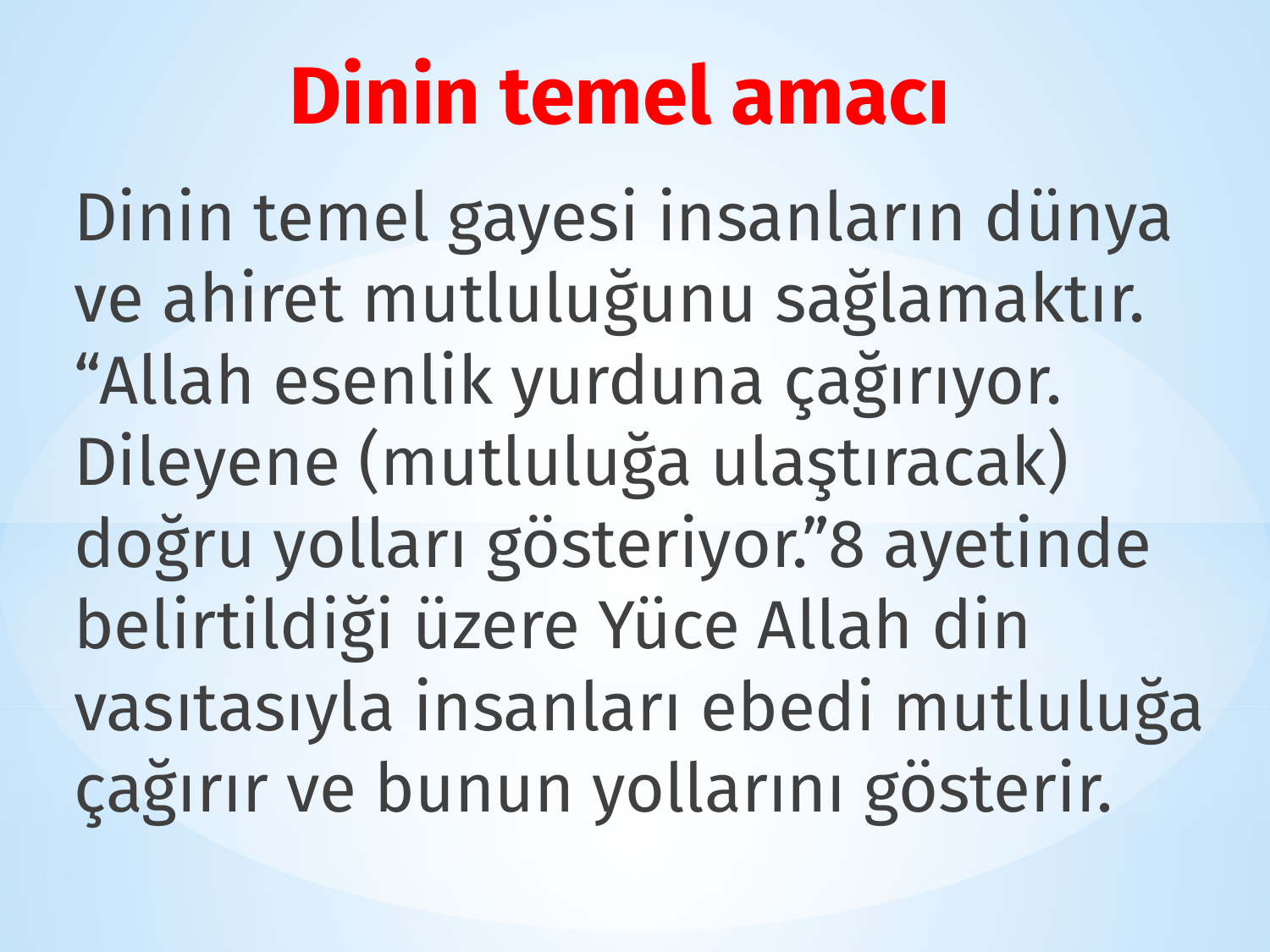

# Dinin temel amacı
Dinin temel gayesi insanların dünya ve ahiret mutluluğunu sağlamaktır. “Allah esenlik yurduna çağırıyor. Dileyene (mutluluğa ulaştıracak) doğru yolları gösteriyor.”8 ayetinde belirtildiği üzere Yüce Allah din vasıtasıyla insanları ebedi mutluluğa çağırır ve bunun yollarını gösterir.